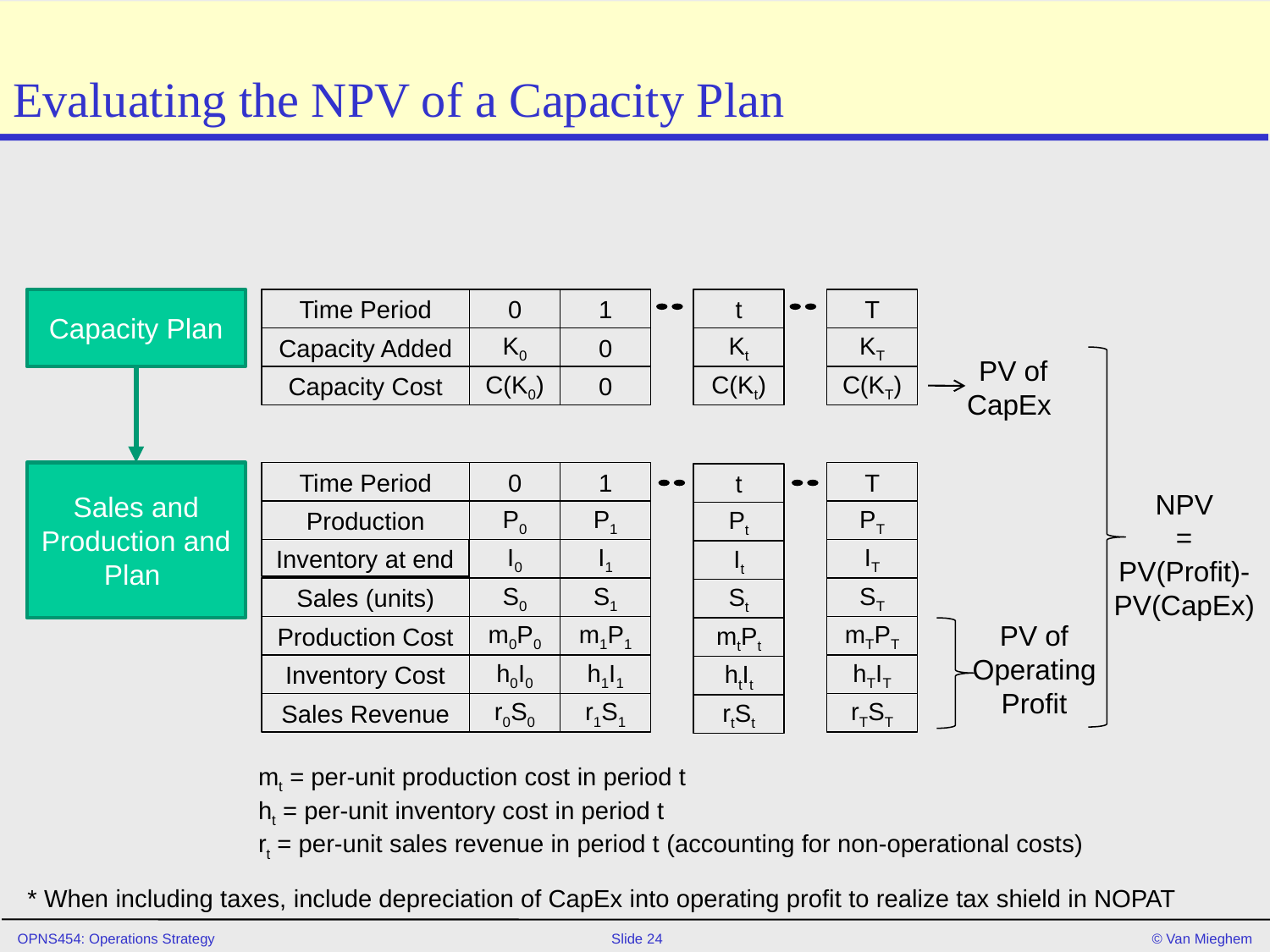

# Evaluating the NPV of a Capacity Plan
Capacity Plan
Time Period
0
1
t
T

Capacity Added
K0
0
Kt
KT
PV of
CapEx

Capacity Cost
C(K0)
0
C(Kt)
C(KT)
Sales and Production and Plan
1
T
Time Period
0
t

NPV
=
PV(Profit)-PV(CapEx)
P1
PT
Production
P0
Pt
I1
IT
Inventory at end
I0
It
S1
ST
Sales (units)
S0
St
PV of Operating Profit
m1P1
mTPT
Production Cost
m0P0
mtPt

h1I1
hTIT
Inventory Cost
h0I0
htIt
r1S1
rTST
Sales Revenue
r0S0
rtSt
mt = per-unit production cost in period t
ht = per-unit inventory cost in period t
rt = per-unit sales revenue in period t (accounting for non-operational costs)
* When including taxes, include depreciation of CapEx into operating profit to realize tax shield in NOPAT